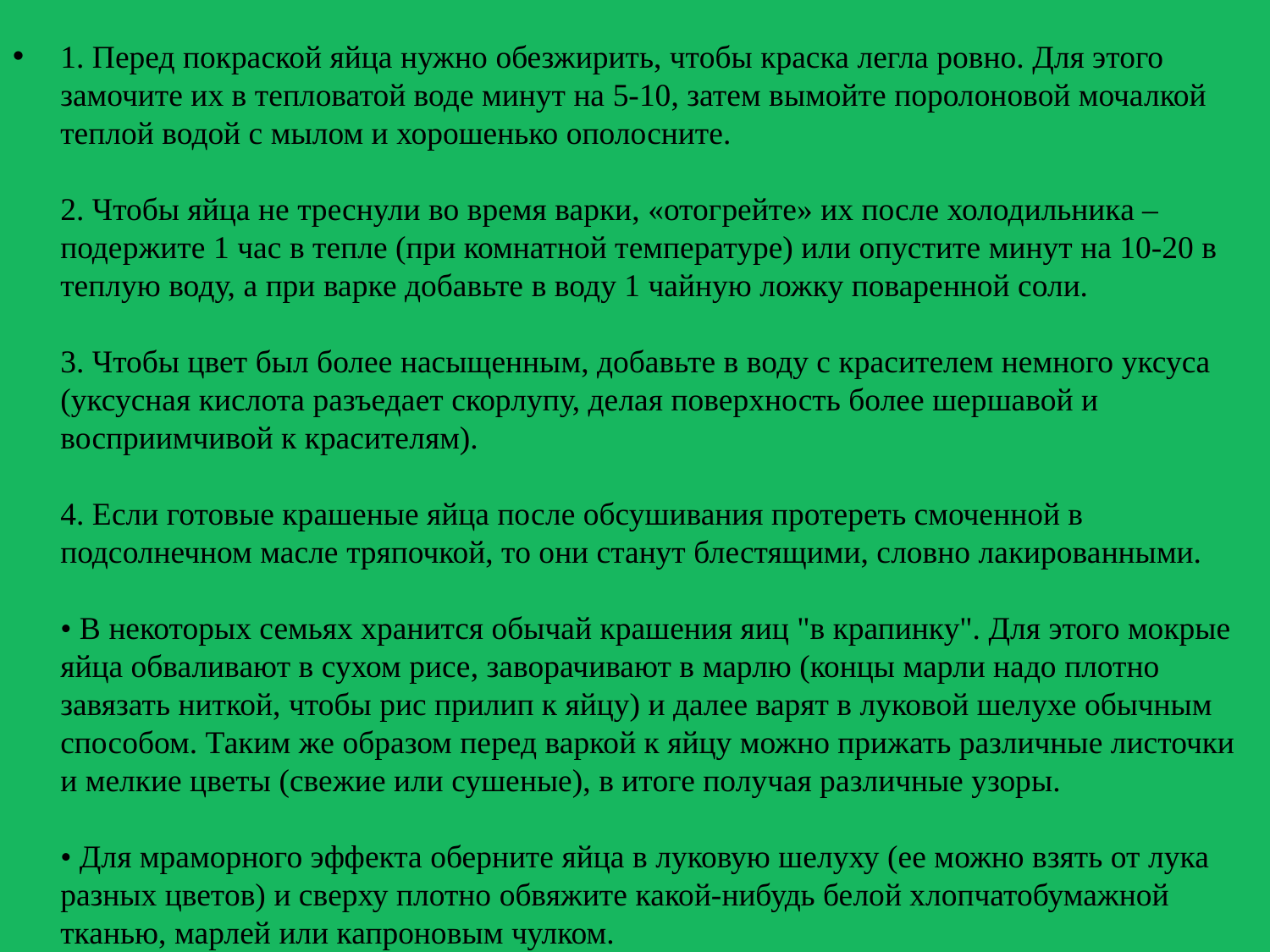

1. Перед покраской яйца нужно обезжирить, чтобы краска легла ровно. Для этого замочите их в тепловатой воде минут на 5-10, затем вымойте поролоновой мочалкой теплой водой с мылом и хорошенько ополосните.
2. Чтобы яйца не треснули во время варки, «отогрейте» их после холодильника – подержите 1 час в тепле (при комнатной температуре) или опустите минут на 10-20 в теплую воду, а при варке добавьте в воду 1 чайную ложку поваренной соли.
3. Чтобы цвет был более насыщенным, добавьте в воду с красителем немного уксуса (уксусная кислота разъедает скорлупу, делая поверхность более шершавой и восприимчивой к красителям).
4. Если готовые крашеные яйца после обсушивания протереть смоченной в подсолнечном масле тряпочкой, то они станут блестящими, словно лакированными.
• В некоторых семьях хранится обычай крашения яиц "в крапинку". Для этого мокрые яйца обваливают в сухом рисе, заворачивают в марлю (концы марли надо плотно завязать ниткой, чтобы рис прилип к яйцу) и далее варят в луковой шелухе обычным способом. Таким же образом перед варкой к яйцу можно прижать различные листочки и мелкие цветы (свежие или сушеные), в итоге получая различные узоры.
• Для мраморного эффекта оберните яйца в луковую шелуху (ее можно взять от лука разных цветов) и сверху плотно обвяжите какой-нибудь белой хлопчатобумажной тканью, марлей или капроновым чулком.